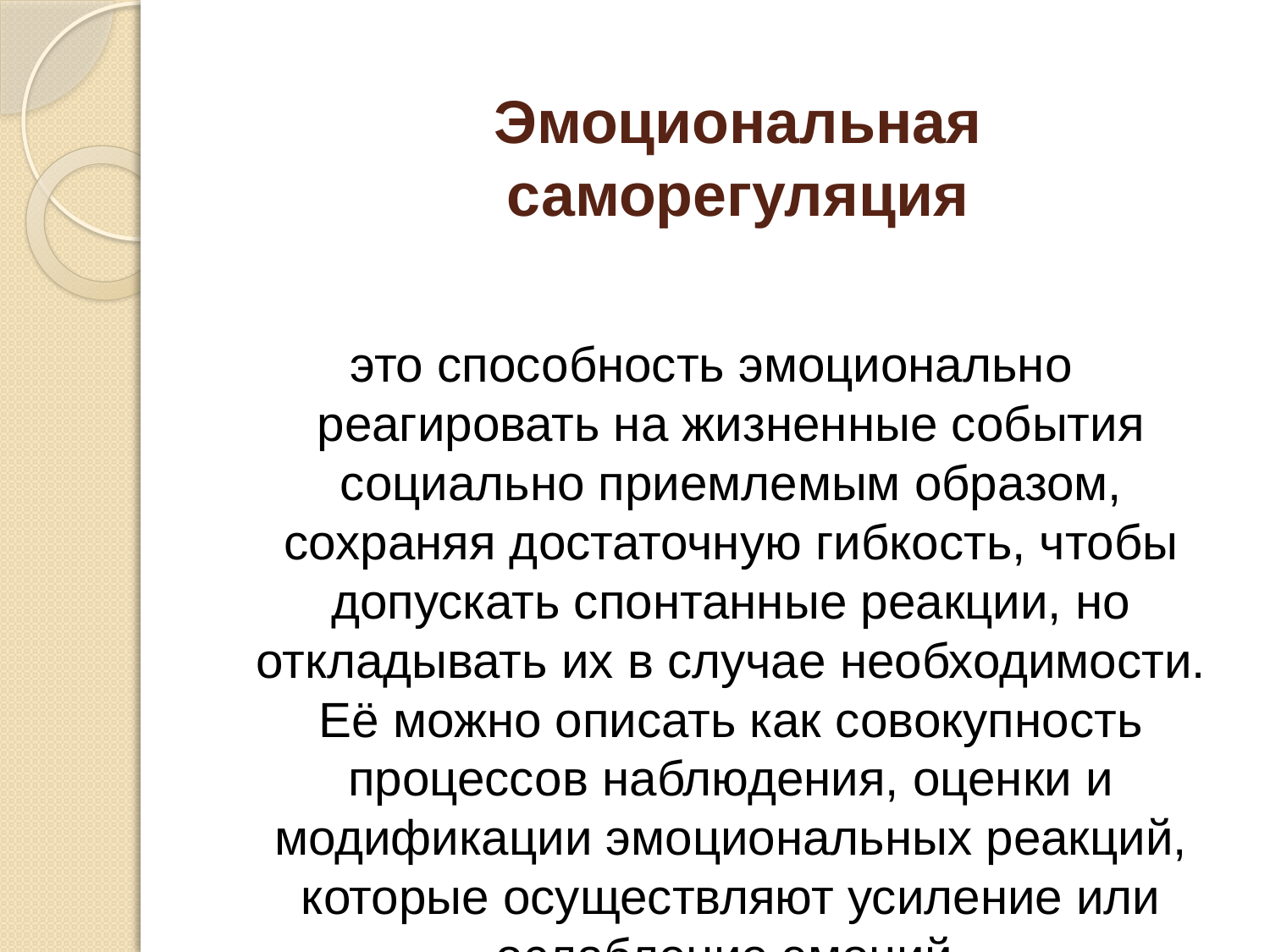

# Эмоциональная саморегуляция
это способность эмоционально реагировать на жизненные события социально приемлемым образом, сохраняя достаточную гибкость, чтобы допускать спонтанные реакции, но откладывать их в случае необходимости. Её можно описать как совокупность процессов наблюдения, оценки и модификации эмоциональных реакций, которые осуществляют усиление или ослабление эмоций.